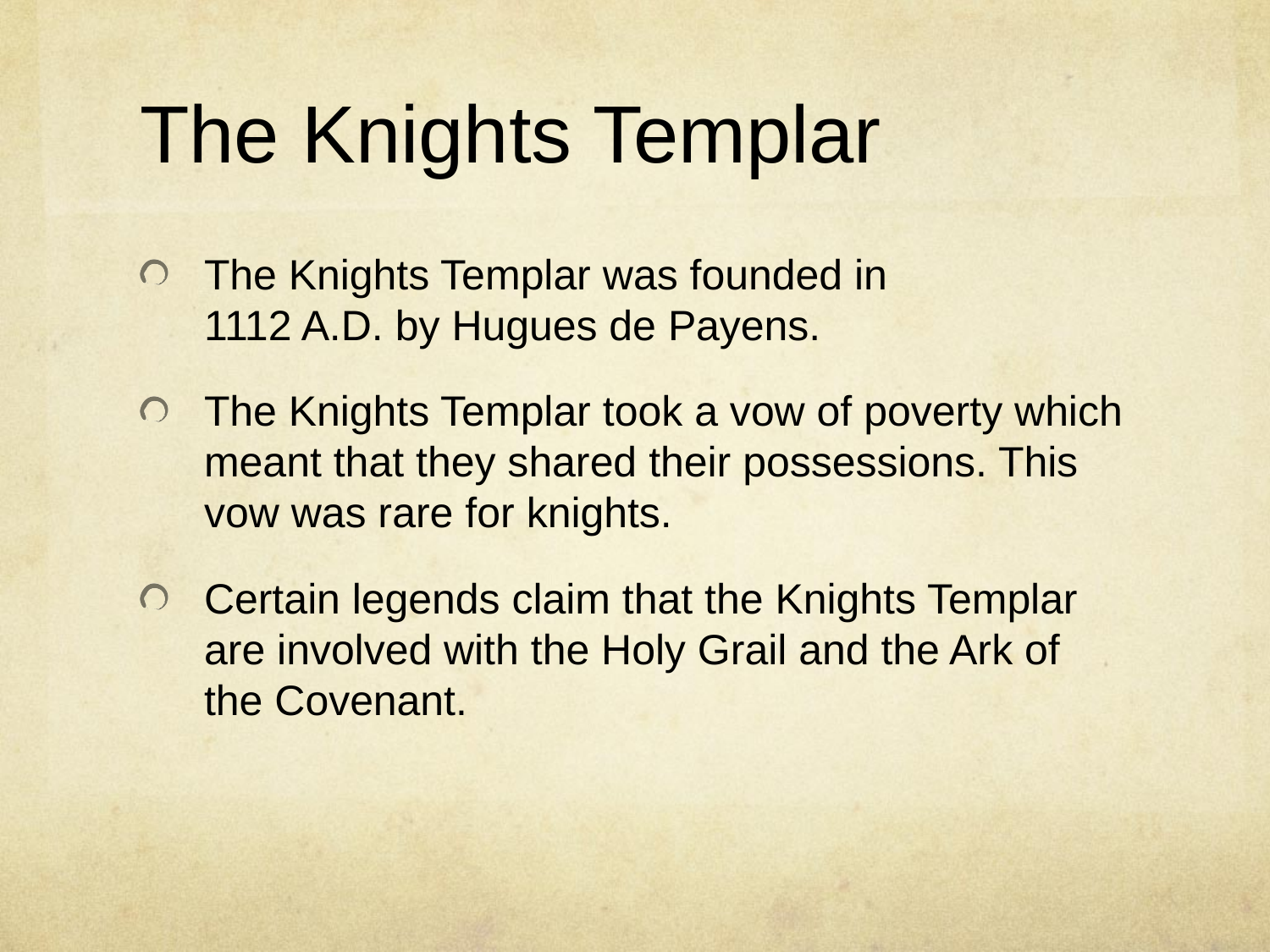

# The Knights Templar
The Knights Templar was founded in		    1112 A.D. by Hugues de Payens.
The Knights Templar took a vow of poverty which meant that they shared their possessions. This vow was rare for knights.
Certain legends claim that the Knights Templar are involved with the Holy Grail and the Ark of the Covenant.